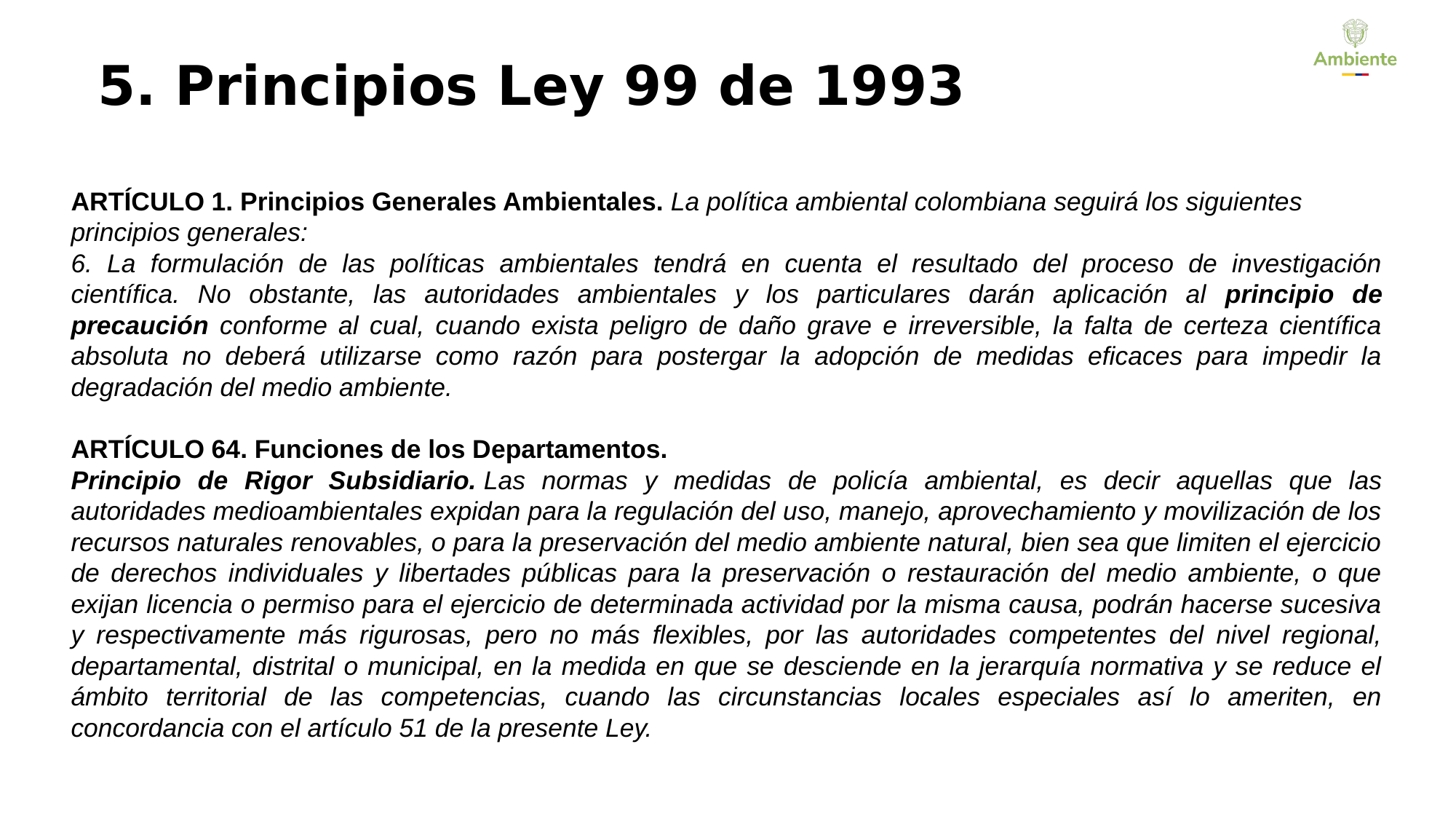

# 5. Principios Ley 99 de 1993
ARTÍCULO 1. Principios Generales Ambientales. La política ambiental colombiana seguirá los siguientes principios generales:
6. La formulación de las políticas ambientales tendrá en cuenta el resultado del proceso de investigación científica. No obstante, las autoridades ambientales y los particulares darán aplicación al principio de precaución conforme al cual, cuando exista peligro de daño grave e irreversible, la falta de certeza científica absoluta no deberá utilizarse como razón para postergar la adopción de medidas eficaces para impedir la degradación del medio ambiente.

ARTÍCULO 64. Funciones de los Departamentos.
Principio de Rigor Subsidiario. Las normas y medidas de policía ambiental, es decir aquellas que las autoridades medioambientales expidan para la regulación del uso, manejo, aprovechamiento y movilización de los recursos naturales renovables, o para la preservación del medio ambiente natural, bien sea que limiten el ejercicio de derechos individuales y libertades públicas para la preservación o restauración del medio ambiente, o que exijan licencia o permiso para el ejercicio de determinada actividad por la misma causa, podrán hacerse sucesiva y respectivamente más rigurosas, pero no más flexibles, por las autoridades competentes del nivel regional, departamental, distrital o municipal, en la medida en que se desciende en la jerarquía normativa y se reduce el ámbito territorial de las competencias, cuando las circunstancias locales especiales así lo ameriten, en concordancia con el artículo 51 de la presente Ley.